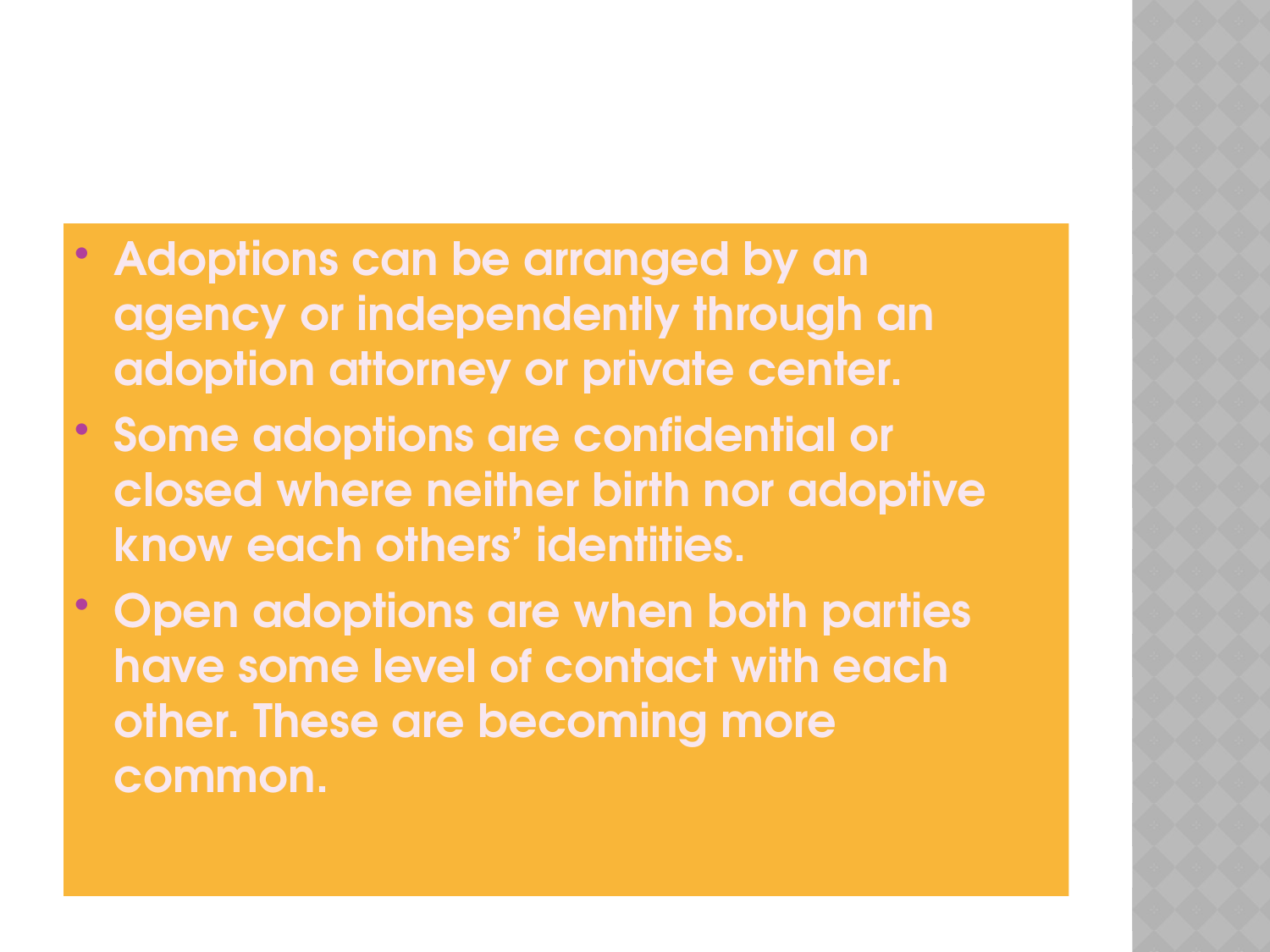

#
Adoptions can be arranged by an agency or independently through an adoption attorney or private center.
Some adoptions are confidential or closed where neither birth nor adoptive know each others’ identities.
Open adoptions are when both parties have some level of contact with each other. These are becoming more common.